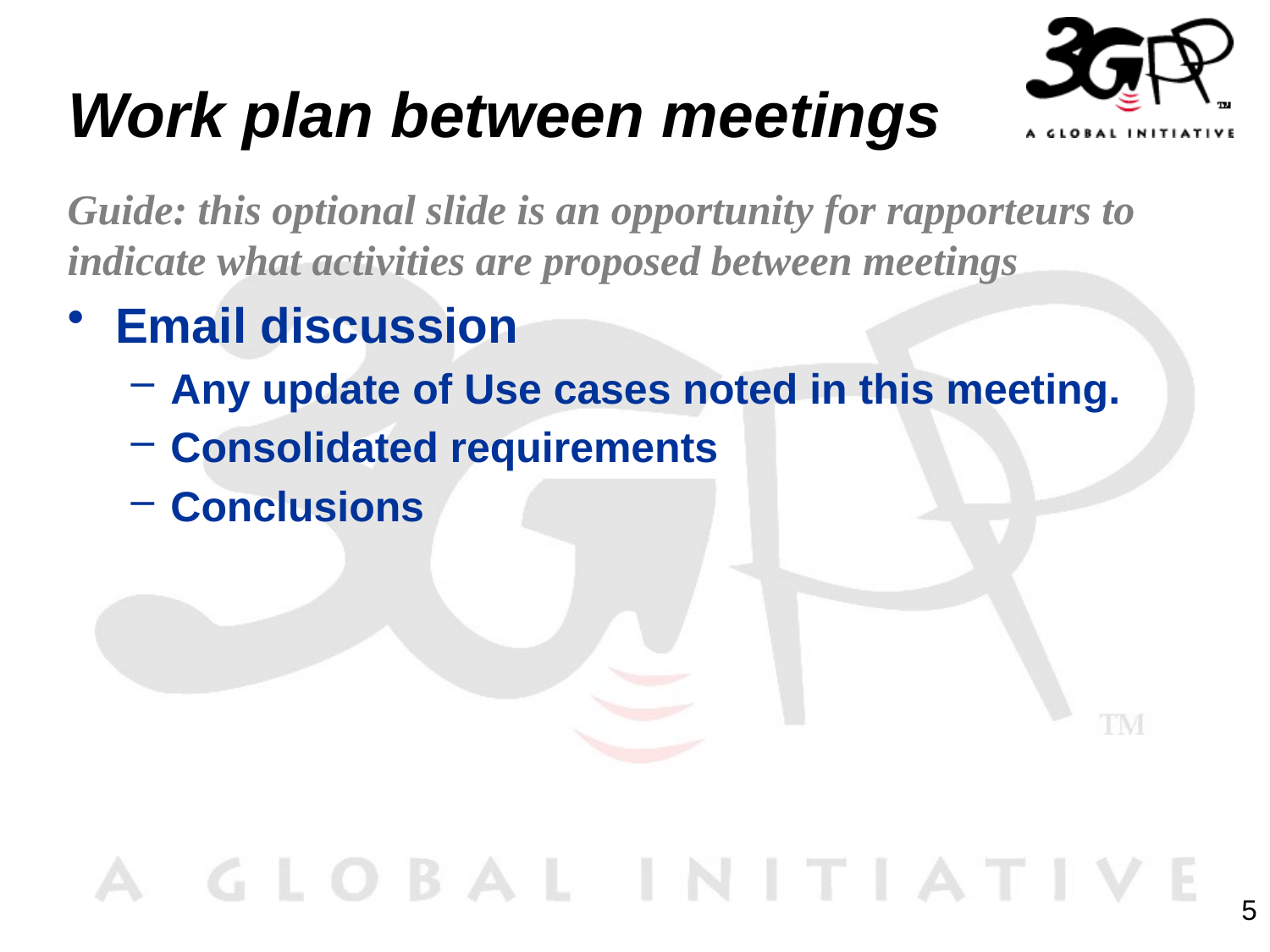

# Work plan between meetings
Guide: this optional slide is an opportunity for rapporteurs to indicate what activities are proposed between meetings
Email discussion
Any update of Use cases noted in this meeting.
Consolidated requirements
Conclusions
5